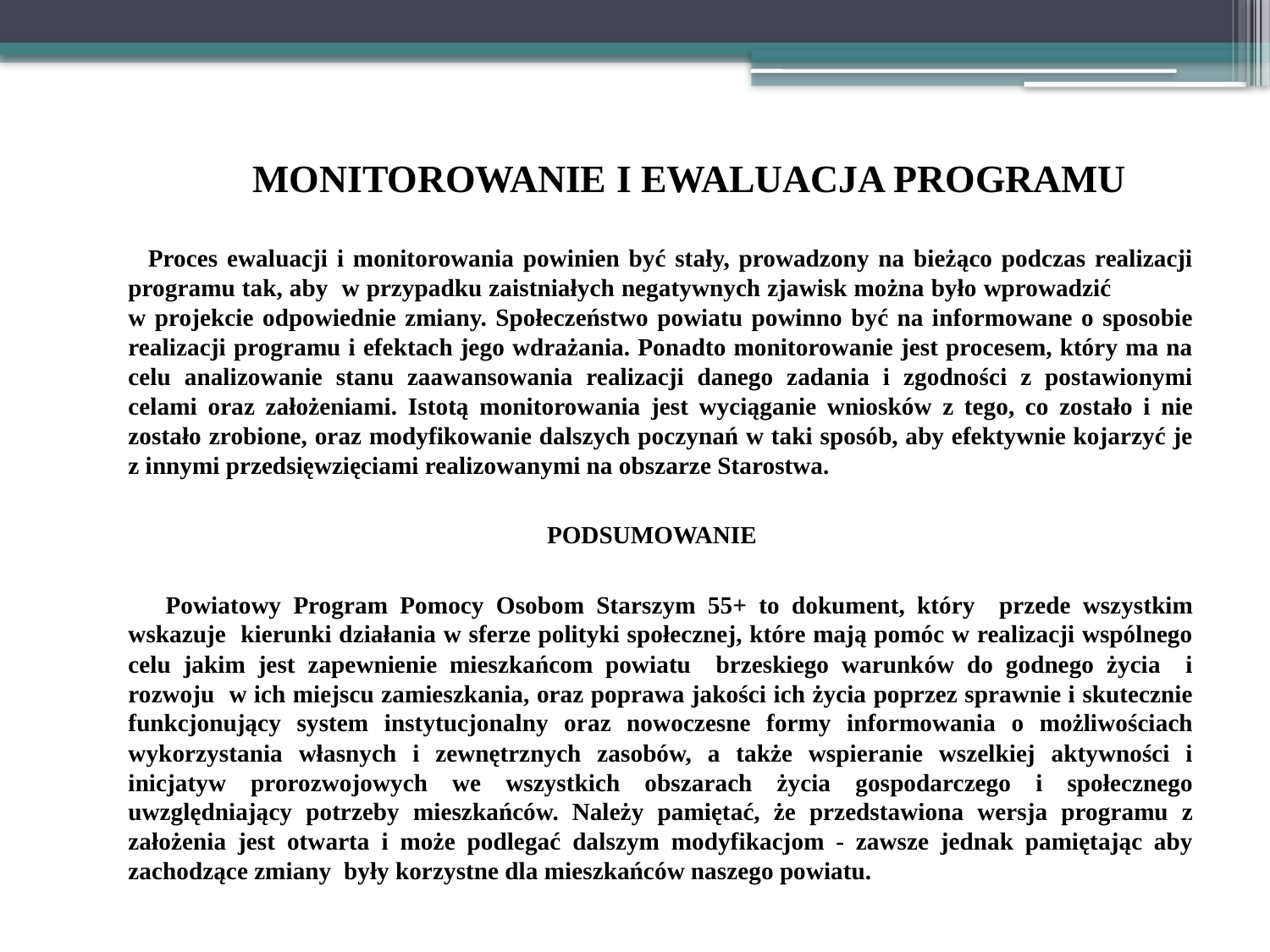

# MONITOROWANIE I EWALUACJA PROGRAMU
      Proces ewaluacji i monitorowania powinien być stały, prowadzony na bieżąco podczas realizacji programu tak, aby  w przypadku zaistniałych negatywnych zjawisk można było wprowadzić             w projekcie odpowiednie zmiany. Społeczeństwo powiatu powinno być na informowane o sposobie realizacji programu i efektach jego wdrażania. Ponadto monitorowanie jest procesem, który ma na celu analizowanie stanu zaawansowania realizacji danego zadania i zgodności z postawionymi celami oraz założeniami. Istotą monitorowania jest wyciąganie wniosków z tego, co zostało i nie zostało zrobione, oraz modyfikowanie dalszych poczynań w taki sposób, aby efektywnie kojarzyć je z innymi przedsięwzięciami realizowanymi na obszarze Starostwa.

                                                                          PODSUMOWANIE

      Powiatowy Program Pomocy Osobom Starszym 55+ to dokument, który  przede wszystkim wskazuje  kierunki działania w sferze polityki społecznej, które mają pomóc w realizacji wspólnego celu jakim jest zapewnienie mieszkańcom powiatu  brzeskiego warunków do godnego życia  i rozwoju  w ich miejscu zamieszkania, oraz poprawa jakości ich życia poprzez sprawnie i skutecznie funkcjonujący system instytucjonalny oraz nowoczesne formy informowania o możliwościach wykorzystania własnych i zewnętrznych zasobów, a także wspieranie wszelkiej aktywności i inicjatyw prorozwojowych we wszystkich obszarach życia gospodarczego i społecznego uwzględniający potrzeby mieszkańców. Należy pamiętać, że przedstawiona wersja programu z założenia jest otwarta i może podlegać dalszym modyfikacjom - zawsze jednak pamiętając aby zachodzące zmiany  były korzystne dla mieszkańców naszego powiatu.